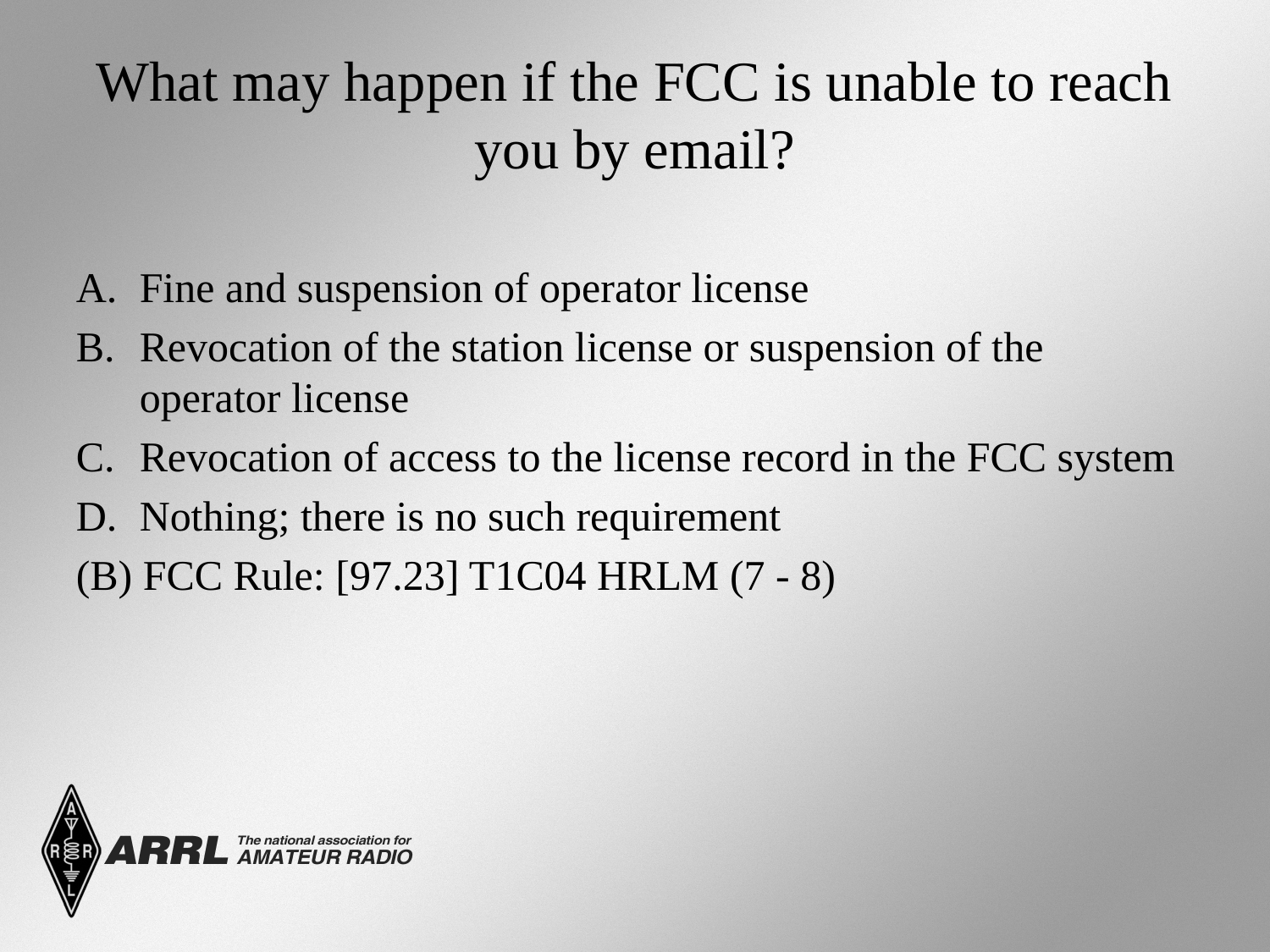

# What may happen if the FCC is unable to reach you by email?
Fine and suspension of operator license
Revocation of the station license or suspension of the operator license
Revocation of access to the license record in the FCC system
Nothing; there is no such requirement
(B) FCC Rule: [97.23] T1C04 HRLM (7 - 8)